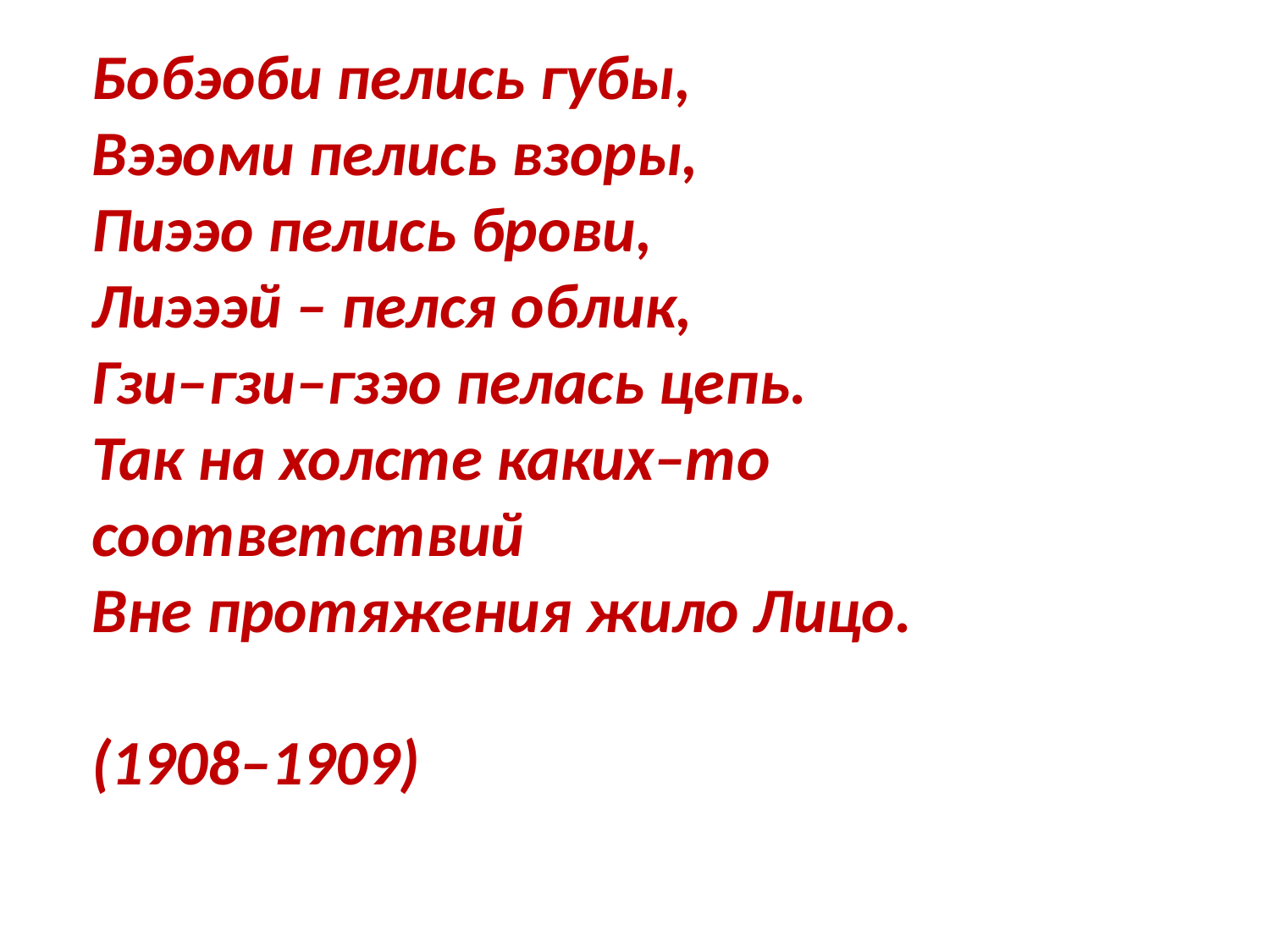

Бобэоби пелись губы,
Вээоми пелись взоры,
Пиээо пелись брови,
Лиэээй – пелся облик,
Гзи–гзи–гзэо пелась цепь.
Так на холсте каких–то соответствий
Вне протяжения жило Лицо.

(1908–1909)

***